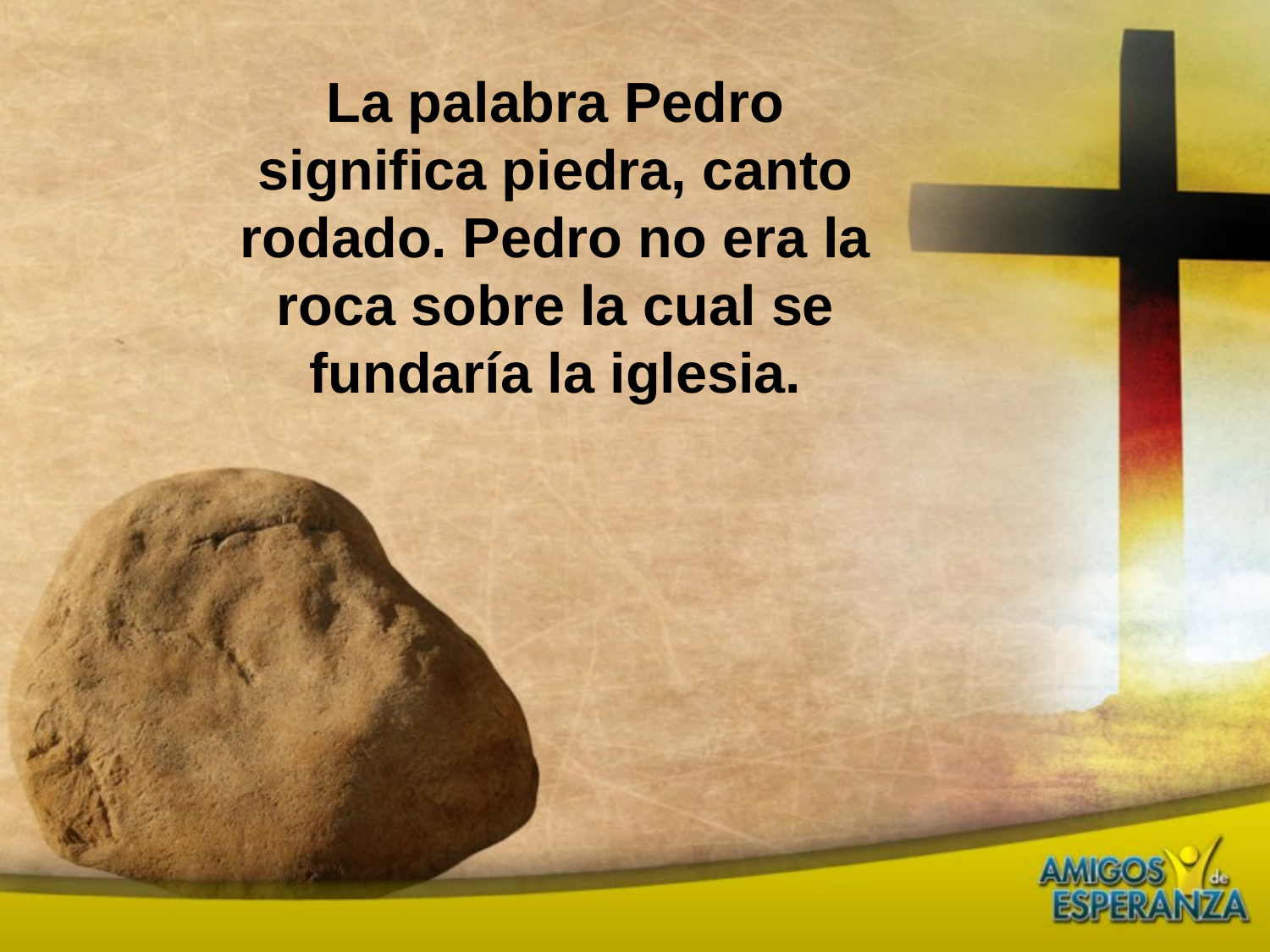

La palabra Pedro significa piedra, canto rodado. Pedro no era la roca sobre la cual se fundaría la iglesia.